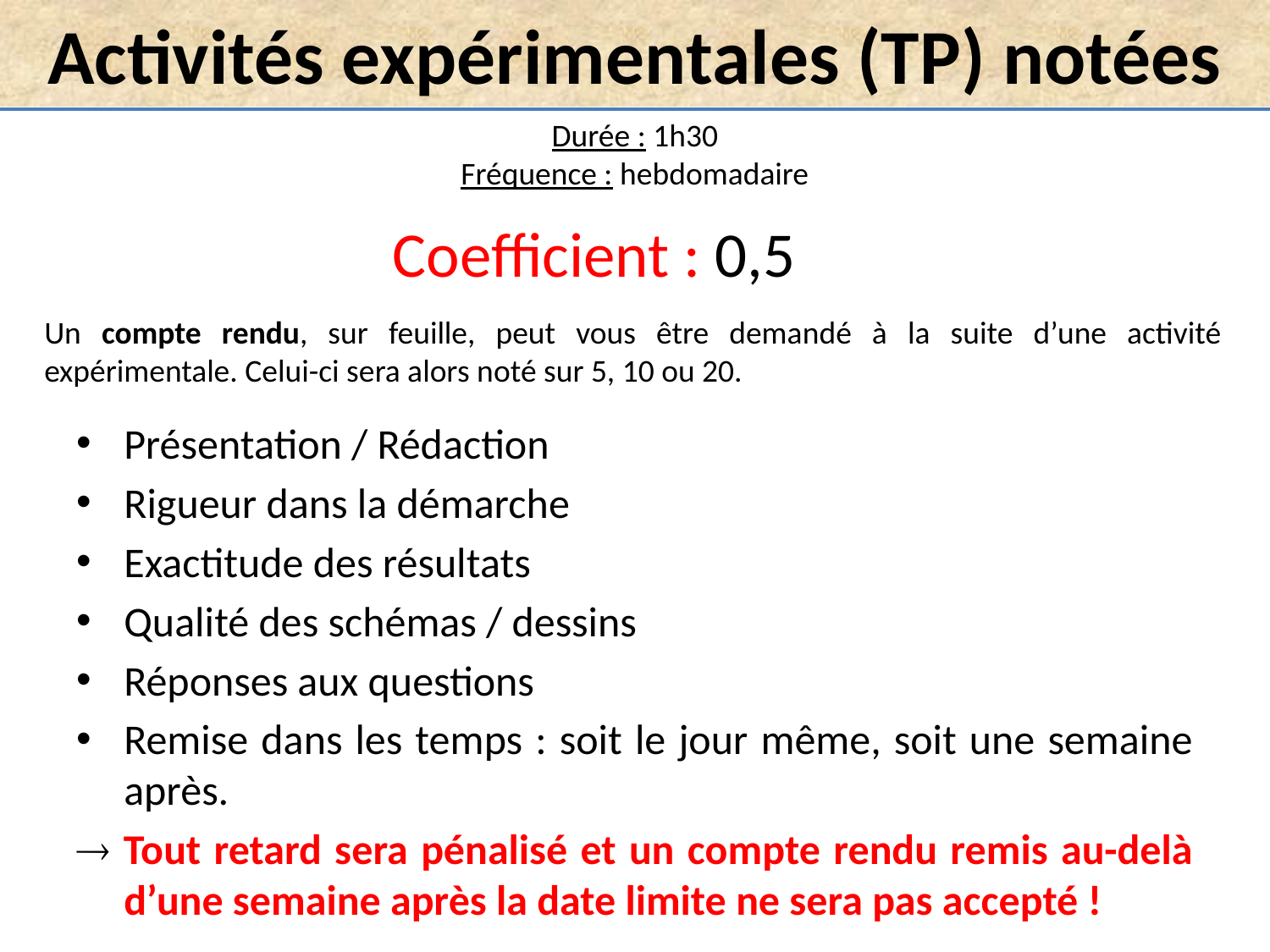

Activités expérimentales (TP) notées
Durée : 1h30
Fréquence : hebdomadaire
Coefficient : 0,5
Un compte rendu, sur feuille, peut vous être demandé à la suite d’une activité expérimentale. Celui-ci sera alors noté sur 5, 10 ou 20.
Présentation / Rédaction
Rigueur dans la démarche
Exactitude des résultats
Qualité des schémas / dessins
Réponses aux questions
Remise dans les temps : soit le jour même, soit une semaine après.
→ Tout retard sera pénalisé et un compte rendu remis au-delà d’une semaine après la date limite ne sera pas accepté !